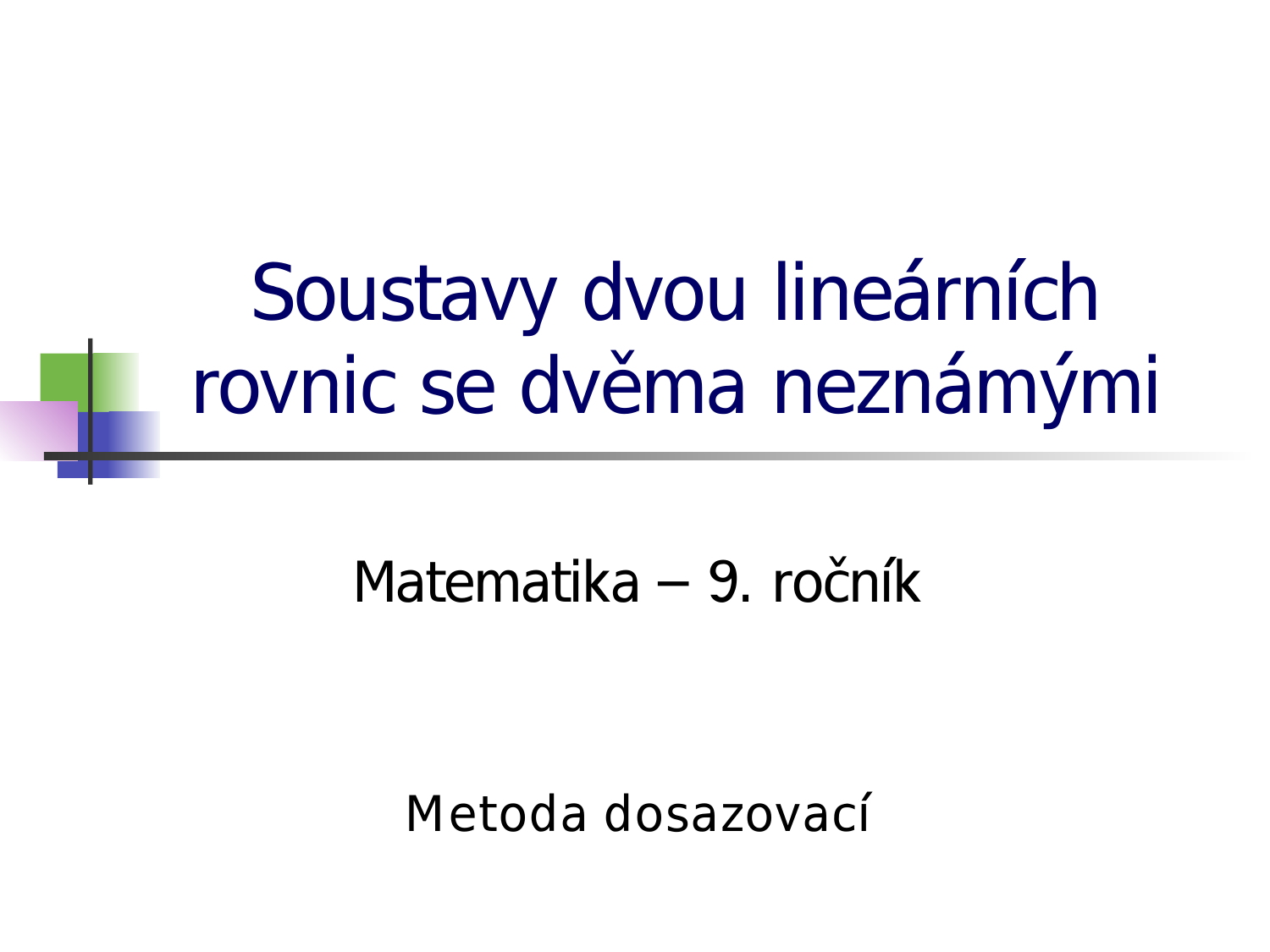

# Soustavy dvou lineárních rovnic se dvěma neznámými
Matematika – 9. ročník
Metoda dosazovací